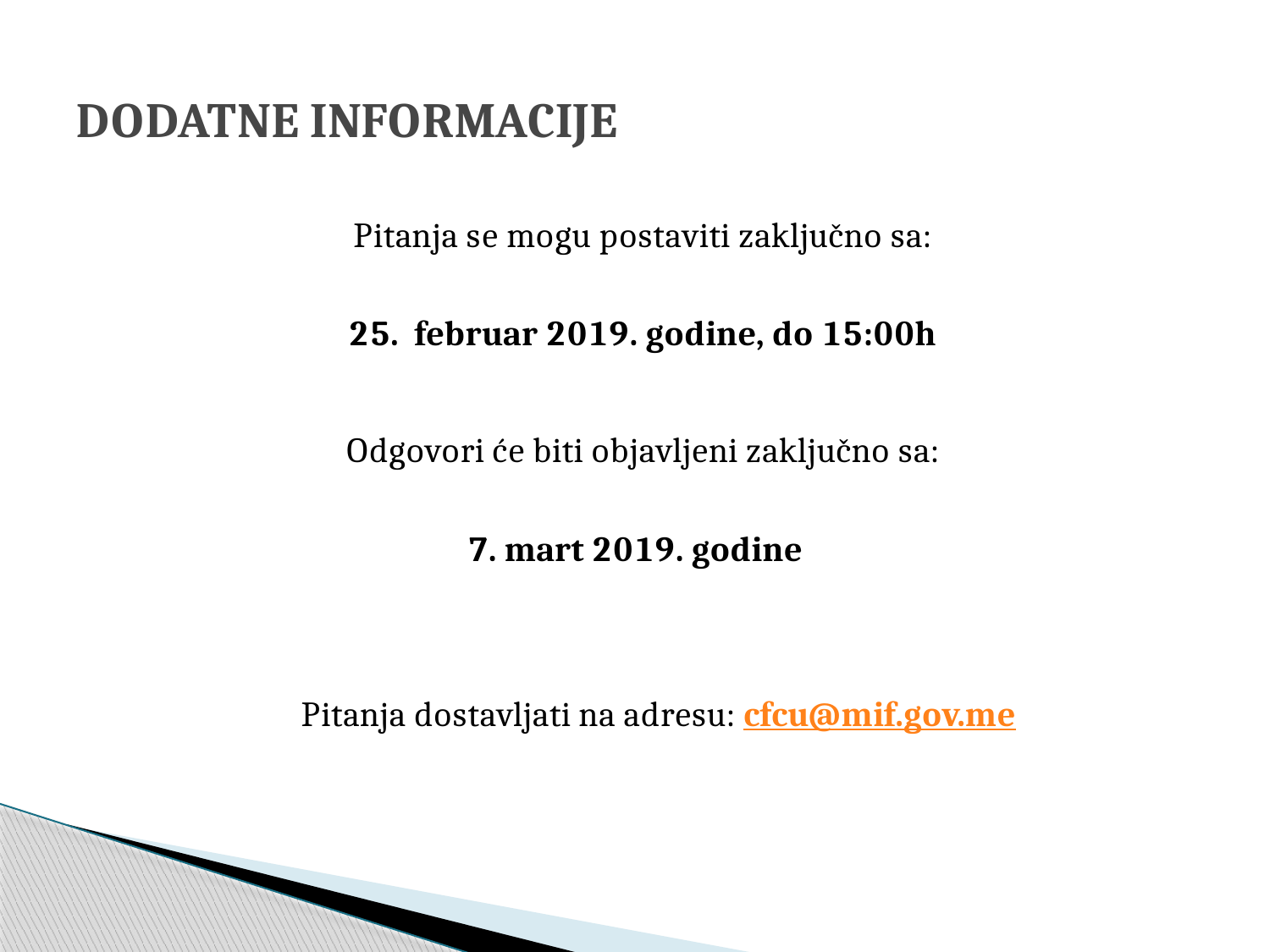

# DODATNE INFORMACIJE
Pitanja se mogu postaviti zaključno sa:

25.  februar 2019. godine, do 15:00h

Odgovori će biti objavljeni zaključno sa:

7. mart 2019. godine

Pitanja dostavljati na adresu: cfcu@mif.gov.me